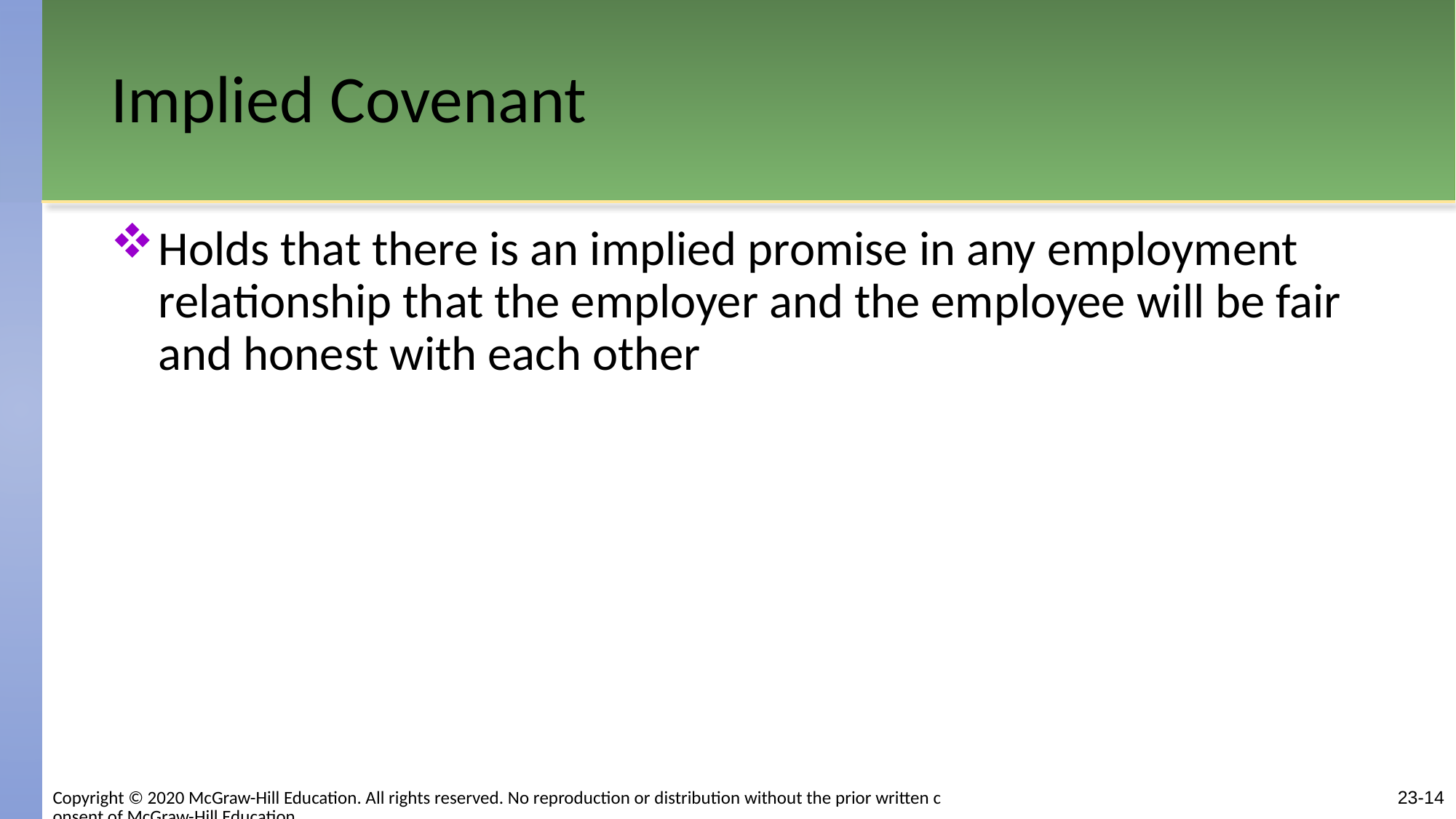

# Implied Covenant
Holds that there is an implied promise in any employment relationship that the employer and the employee will be fair and honest with each other

Copyright © 2020 McGraw-Hill Education. All rights reserved. No reproduction or distribution without the prior written consent of McGraw-Hill Education.
23-14